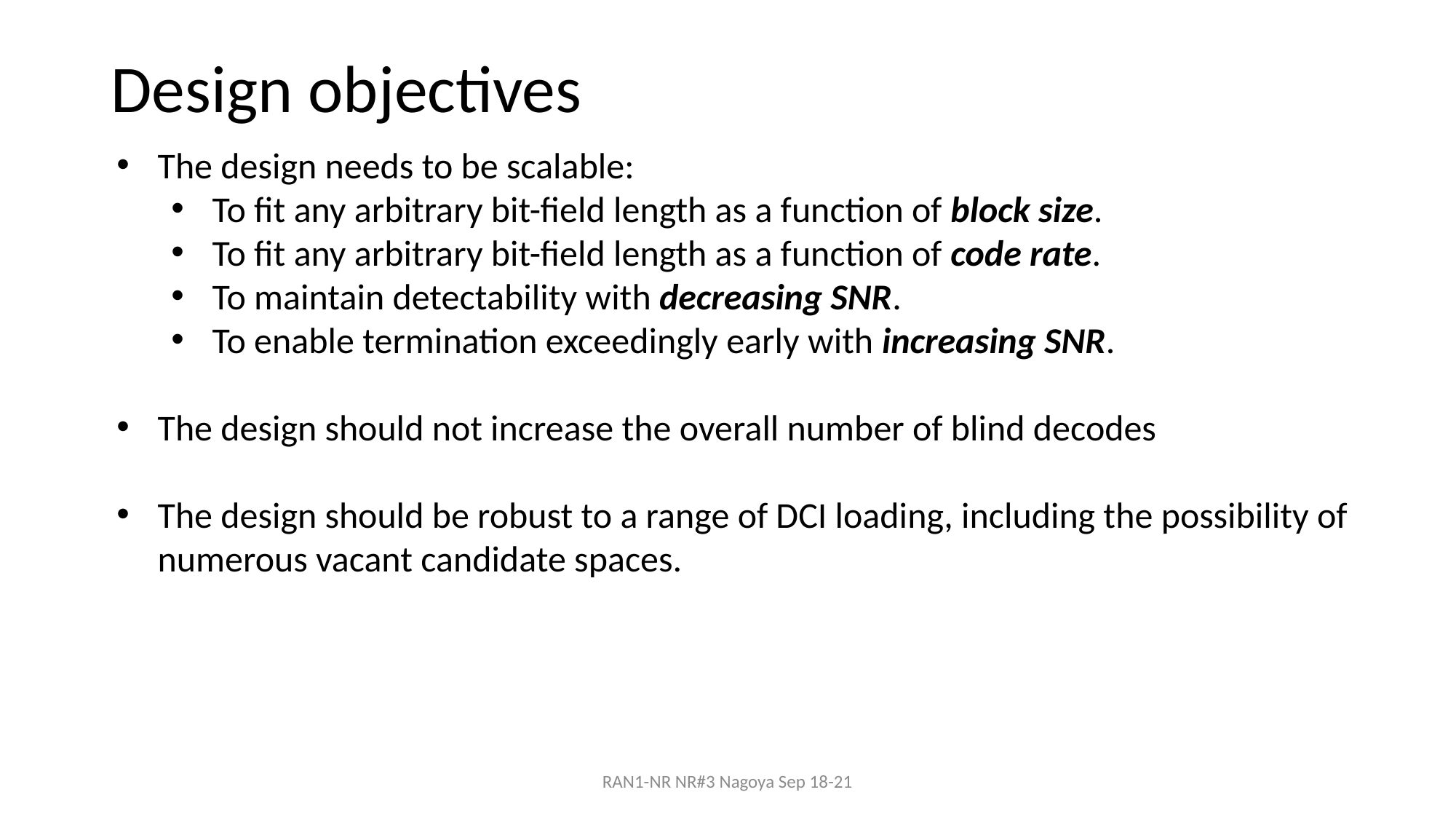

# Design objectives
The design needs to be scalable:
To fit any arbitrary bit-field length as a function of block size.
To fit any arbitrary bit-field length as a function of code rate.
To maintain detectability with decreasing SNR.
To enable termination exceedingly early with increasing SNR.

The design should not increase the overall number of blind decodes

The design should be robust to a range of DCI loading, including the possibility of numerous vacant candidate spaces.

RAN1-NR NR#3 Nagoya Sep 18-21
6